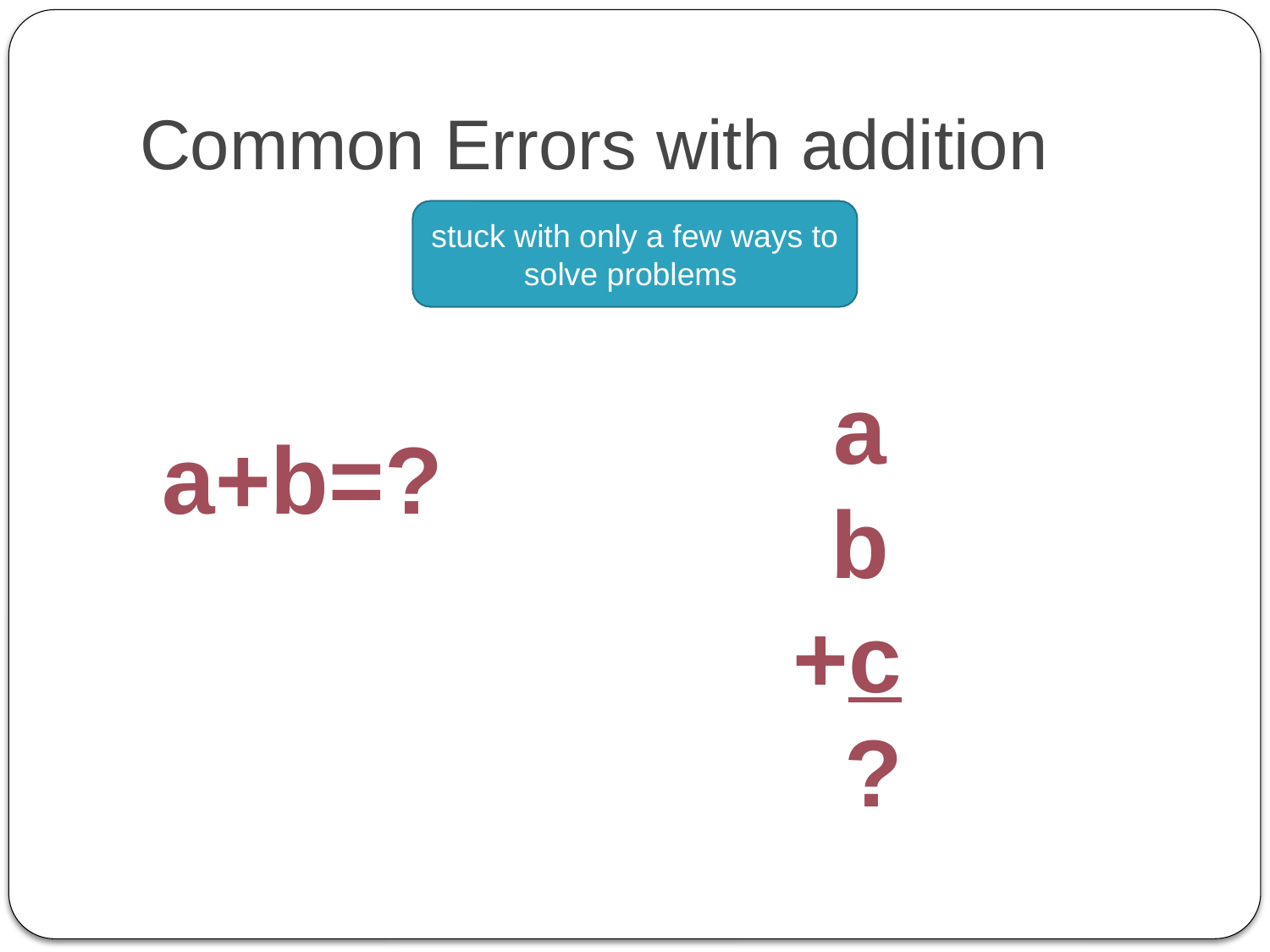

# Common Errors with addition
stuck with only a few ways to solve problems
a
b
+c
   ?

a+b=?